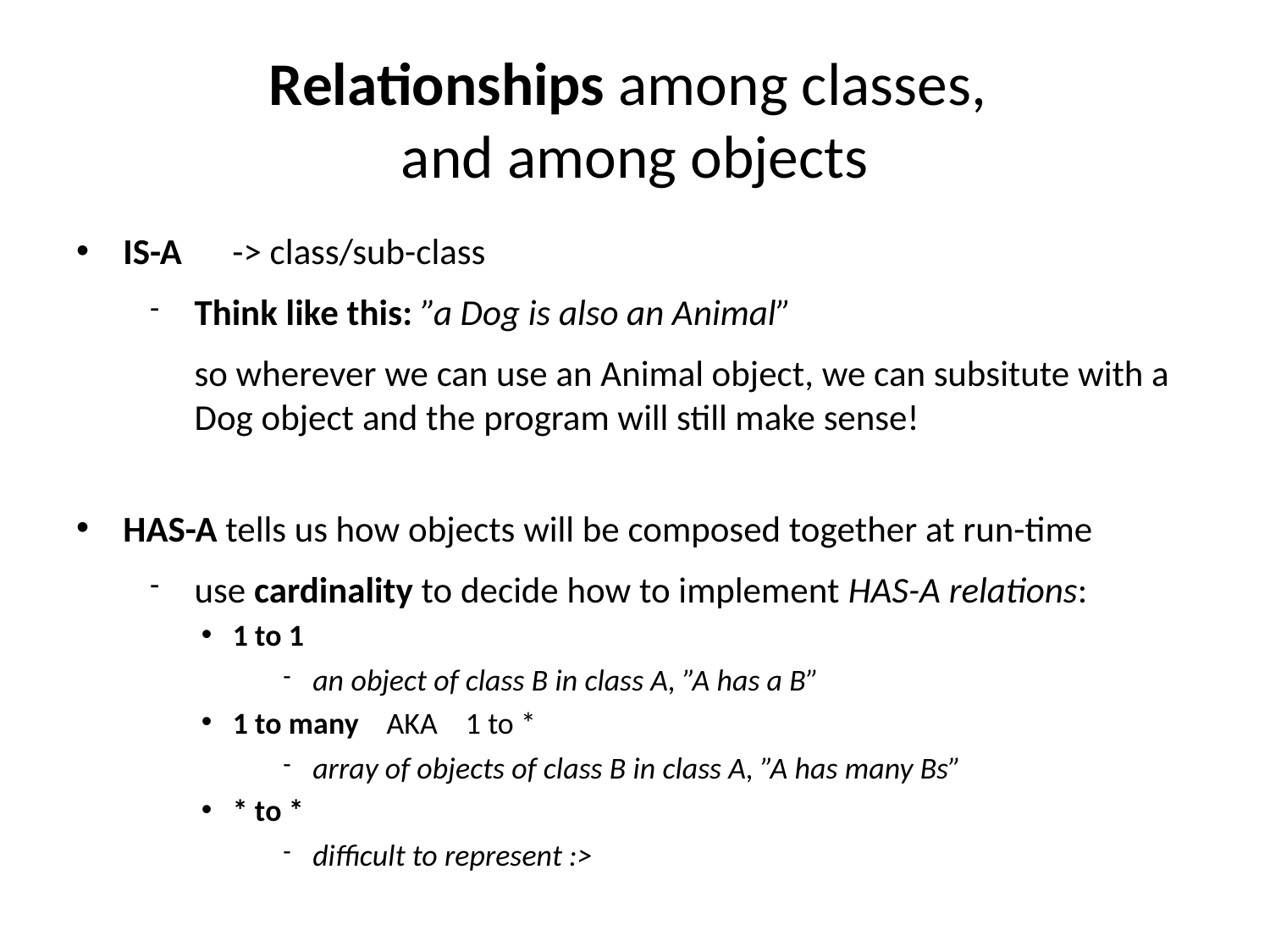

# Relationships among classes, and among objects
IS-A	-> class/sub-class
Think like this: ”a Dog is also an Animal”
so wherever we can use an Animal object, we can subsitute with a Dog object and the program will still make sense!

HAS-A tells us how objects will be composed together at run-time
use cardinality to decide how to implement HAS-A relations:
1 to 1
an object of class B in class A, ”A has a B”
1 to many    AKA    1 to *
array of objects of class B in class A, ”A has many Bs”
* to *
difficult to represent :>